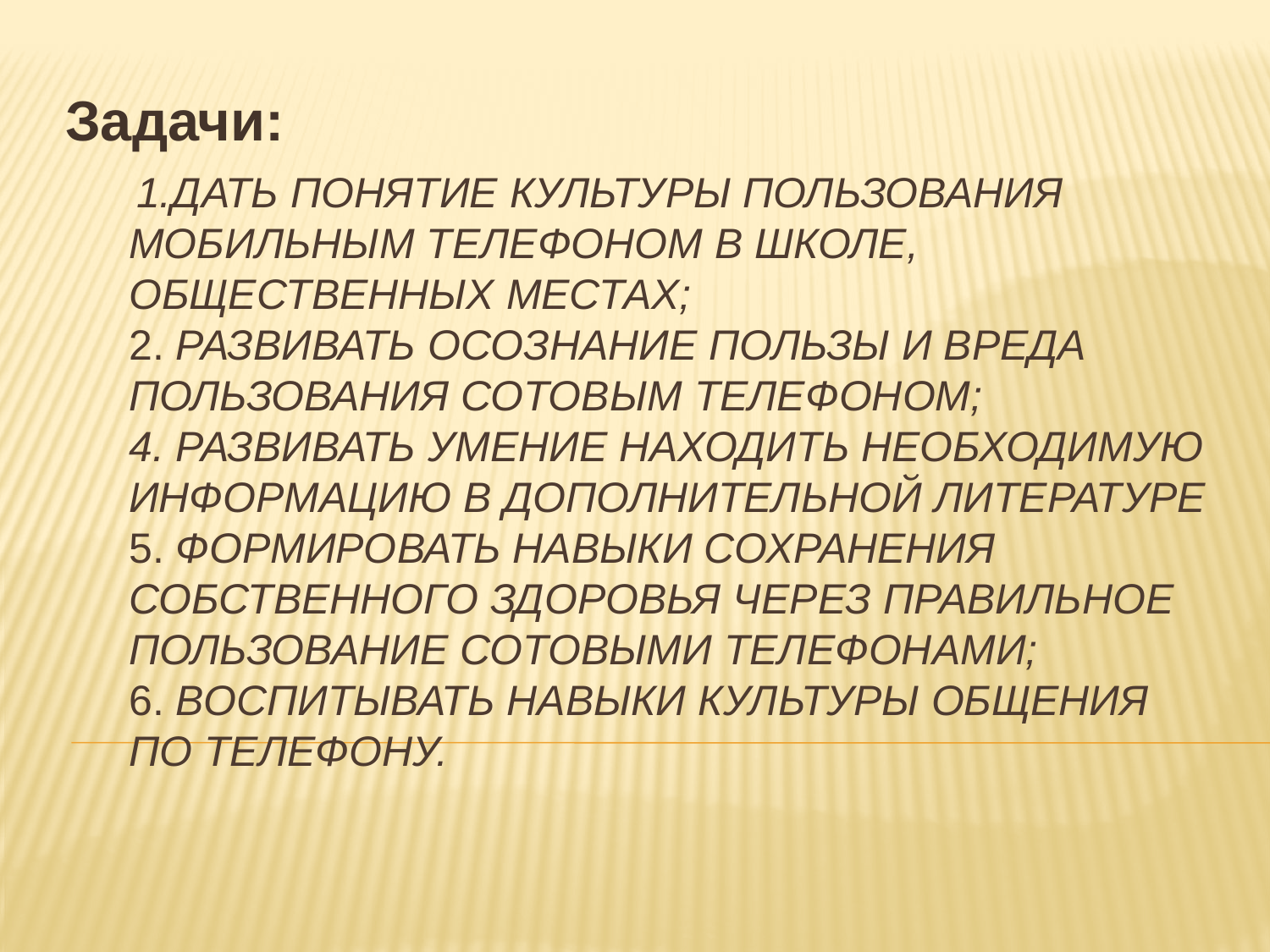

Задачи:
# 1.Дать понятие культуры пользования мобильным телефоном в школе, общественных местах; 2. Развивать осознание пользы и вреда пользования сотовым телефоном; 4. развивать умение находить необходимую информацию в дополнительной литературе 5. Формировать навыки сохранения собственного здоровья через правильное пользование сотовыми телефонами; 6. Воспитывать навыки культуры общения по телефону.